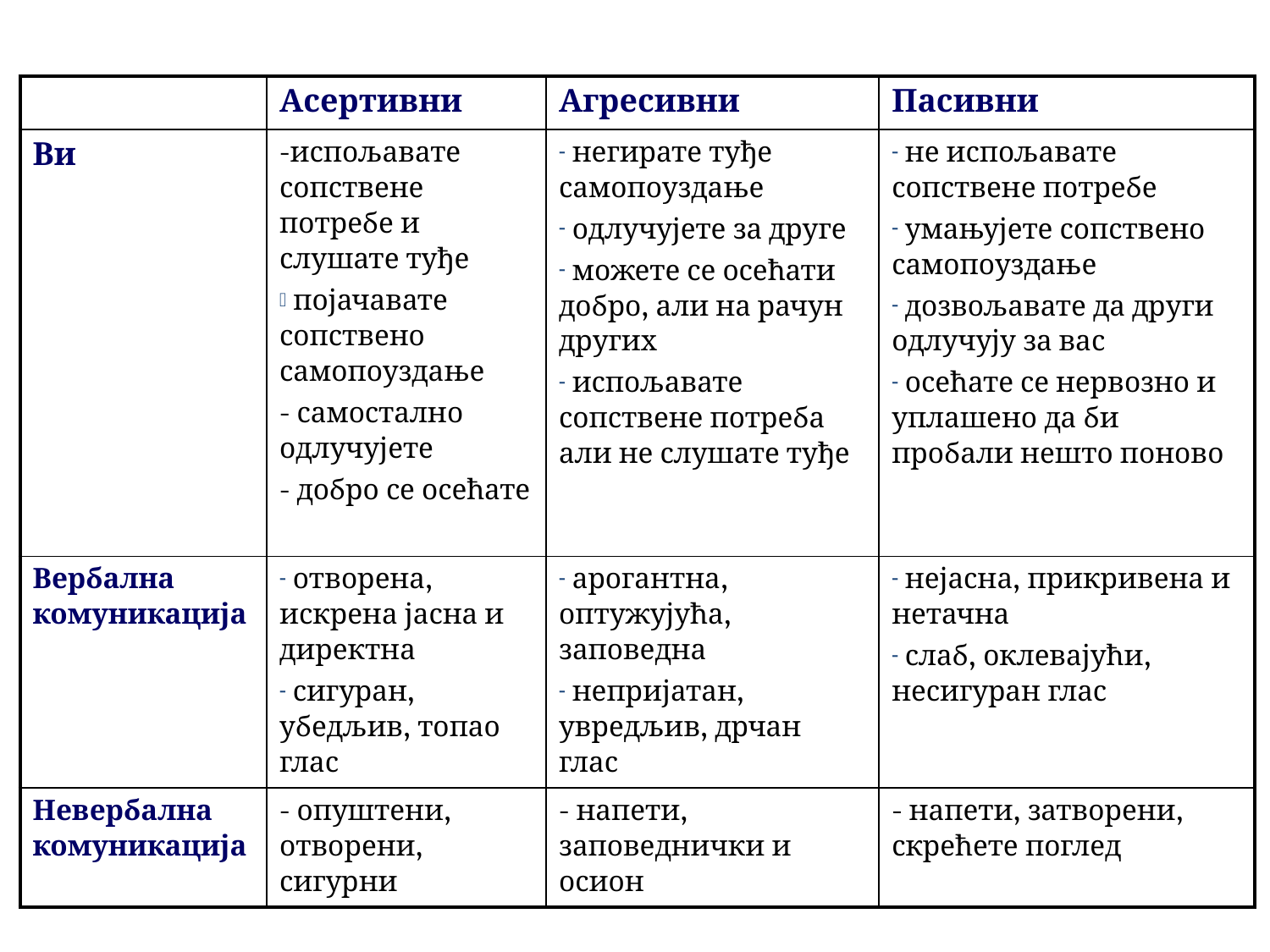

|  | Асертивни | Агресивни | Пасивни |
| --- | --- | --- | --- |
| Ви | -испољавате сопствене потребе и слушате туђе појачавате сопствено самопоуздање - самостално одлучујете - добро се осећате | негирате туђе самопоуздање одлучујете за друге можете се осећати добро, али на рачун других испољавате сопствене потреба али не слушате туђе | не испољавате сопствене потребе умањујете сопствено самопоуздање дозвољавате да други одлучују за вас осећате се нервозно и уплашено да би пробали нешто поново |
| Вербална комуникација | отворена, искрена јасна и директна сигуран, убедљив, топао глас | арогантна, оптужујућа, заповедна непријатан, увредљив, дрчан глас | нејасна, прикривена и нетачна слаб, оклевајући, несигуран глас |
| Невербална комуникација | - опуштени, отворени, сигурни | - напети, заповеднички и осион | - напети, затворени, скрећете поглед |